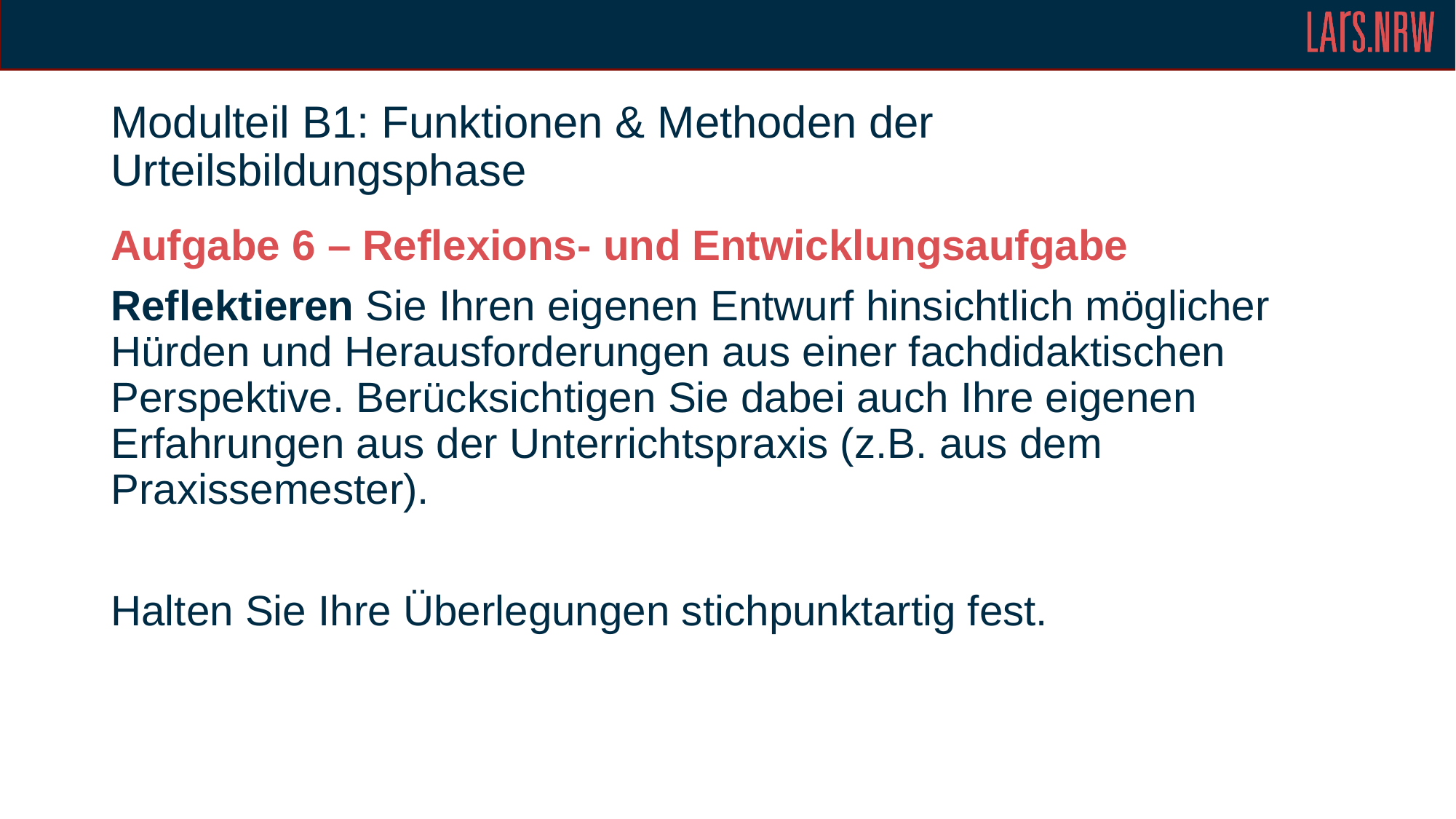

# Modulteil B1: Funktionen & Methoden der Urteilsbildungsphase
Aufgabe 6 – Reflexions- und Entwicklungsaufgabe
Reflektieren Sie Ihren eigenen Entwurf hinsichtlich möglicher Hürden und Herausforderungen aus einer fachdidaktischen Perspektive. Berücksichtigen Sie dabei auch Ihre eigenen Erfahrungen aus der Unterrichtspraxis (z.B. aus dem Praxissemester).

Halten Sie Ihre Überlegungen stichpunktartig fest.